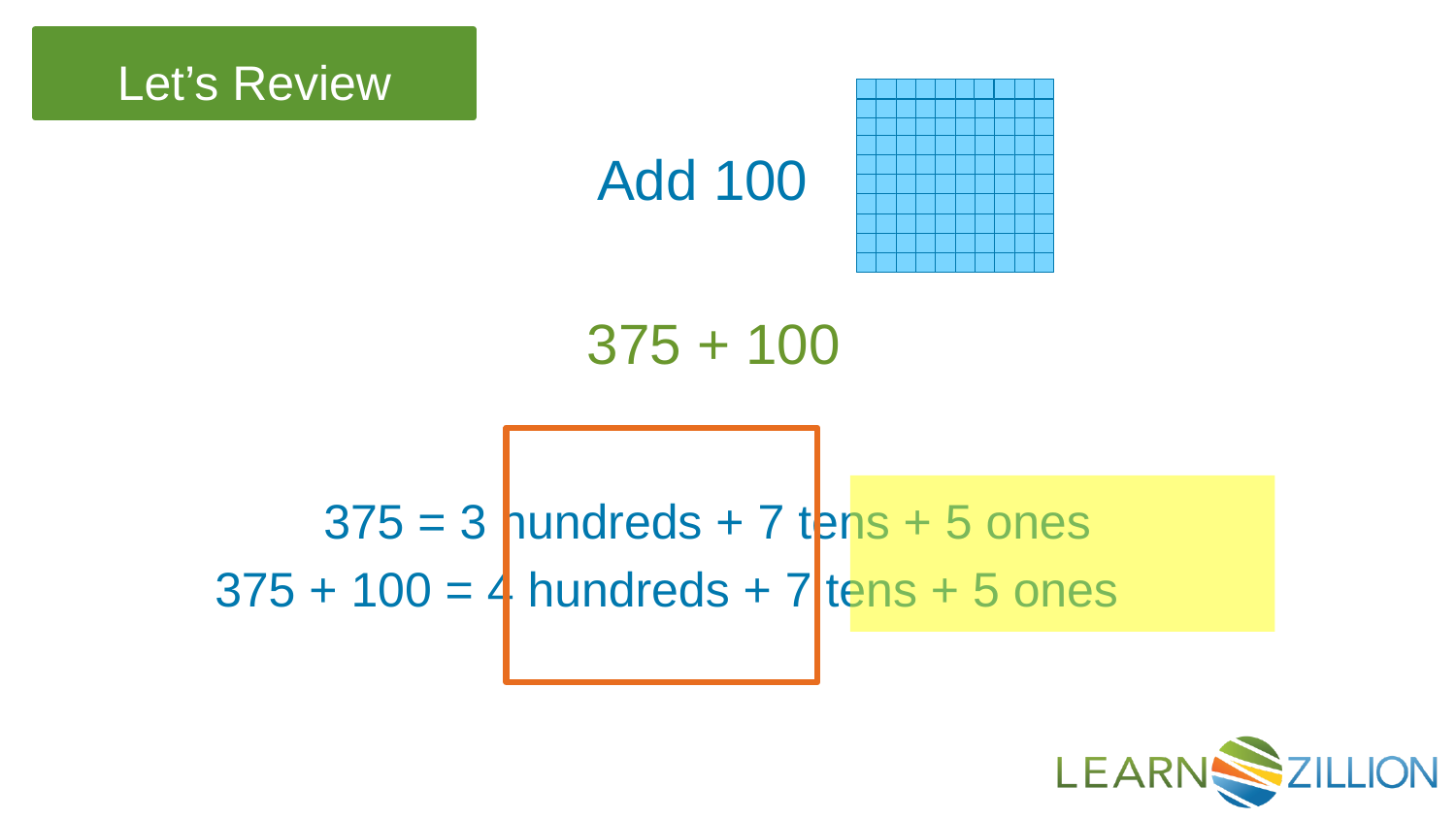

Add 100
375 + 100

        375 = 3 hundreds + 7 tens + 5 ones
375 + 100 = 4 hundreds + 7 tens + 5 ones